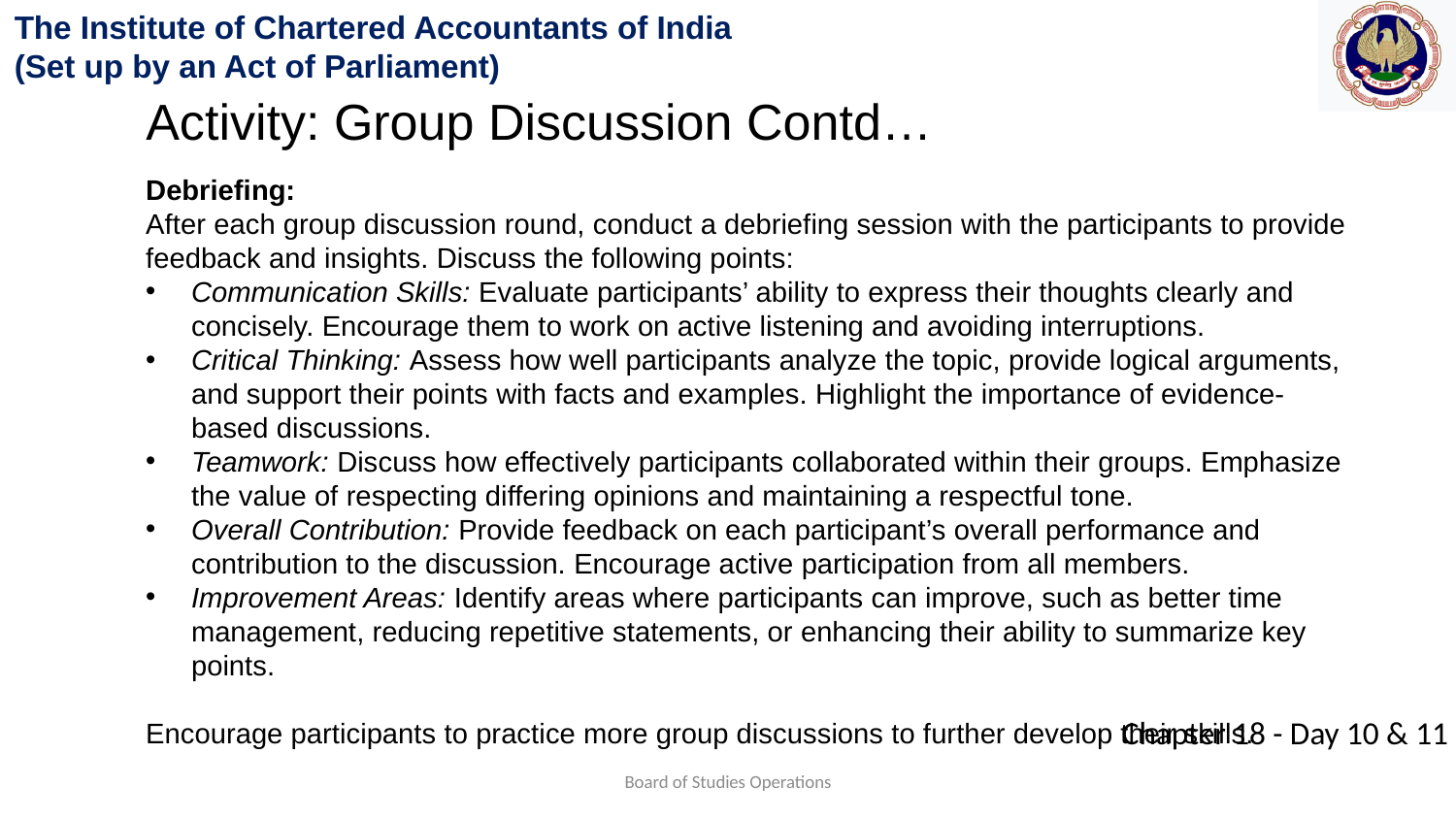

Activity: Group Discussion Contd…
Debriefing:
After each group discussion round, conduct a debriefing session with the participants to provide
feedback and insights. Discuss the following points:
Communication Skills: Evaluate participants’ ability to express their thoughts clearly and concisely. Encourage them to work on active listening and avoiding interruptions.
Critical Thinking: Assess how well participants analyze the topic, provide logical arguments, and support their points with facts and examples. Highlight the importance of evidence-based discussions.
Teamwork: Discuss how effectively participants collaborated within their groups. Emphasize the value of respecting differing opinions and maintaining a respectful tone.
Overall Contribution: Provide feedback on each participant’s overall performance and contribution to the discussion. Encourage active participation from all members.
Improvement Areas: Identify areas where participants can improve, such as better time management, reducing repetitive statements, or enhancing their ability to summarize key points.

Encourage participants to practice more group discussions to further develop their skills.
Board of Studies Operations